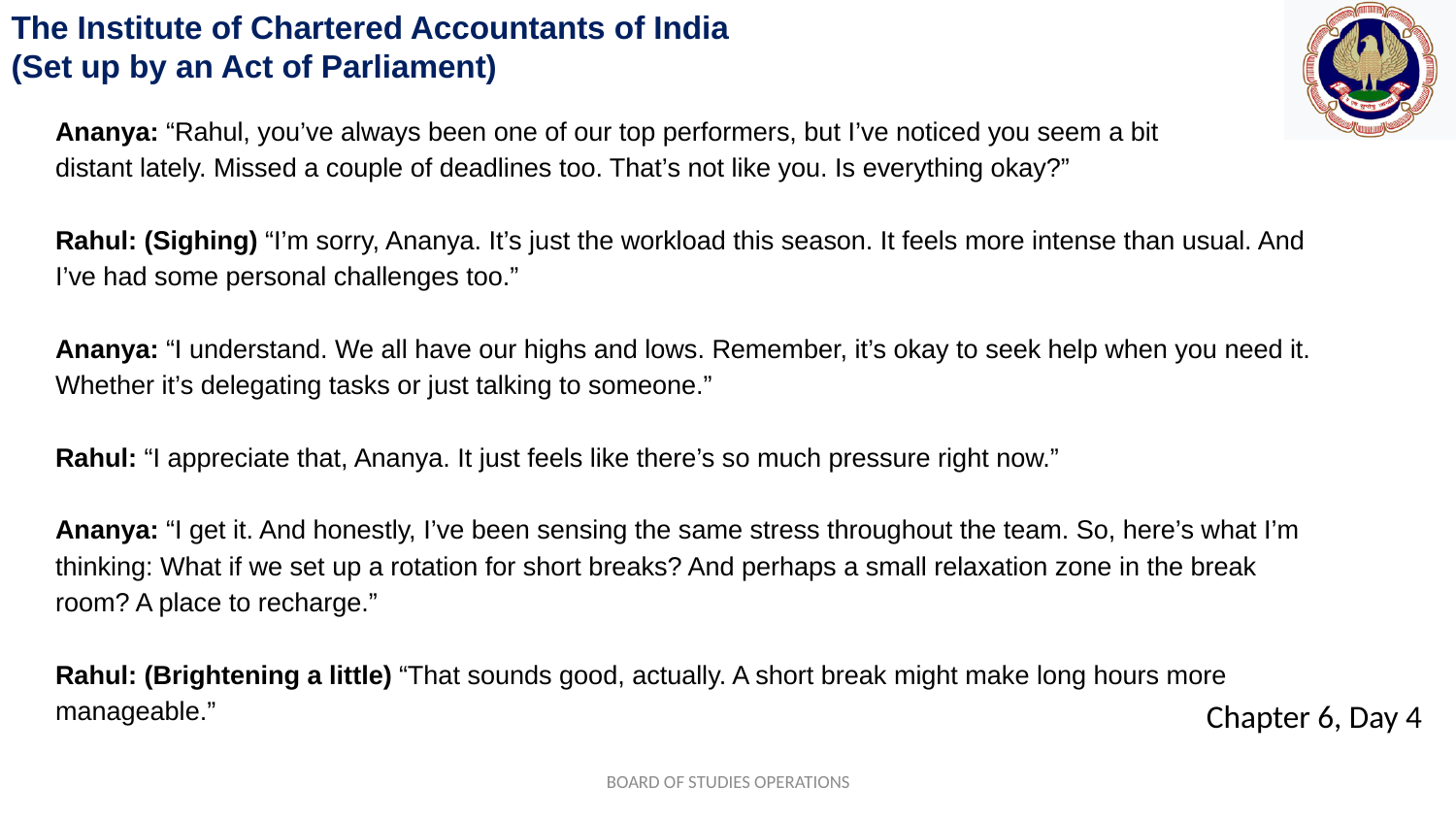

Ananya: “Rahul, you’ve always been one of our top performers, but I’ve noticed you seem a bit
distant lately. Missed a couple of deadlines too. That’s not like you. Is everything okay?”

Rahul: (Sighing) “I’m sorry, Ananya. It’s just the workload this season. It feels more intense than usual. And I’ve had some personal challenges too.”

Ananya: “I understand. We all have our highs and lows. Remember, it’s okay to seek help when you need it. Whether it’s delegating tasks or just talking to someone.”

Rahul: “I appreciate that, Ananya. It just feels like there’s so much pressure right now.”

Ananya: “I get it. And honestly, I’ve been sensing the same stress throughout the team. So, here’s what I’m thinking: What if we set up a rotation for short breaks? And perhaps a small relaxation zone in the break room? A place to recharge.”

Rahul: (Brightening a little) “That sounds good, actually. A short break might make long hours more manageable.”

BOARD OF STUDIES OPERATIONS